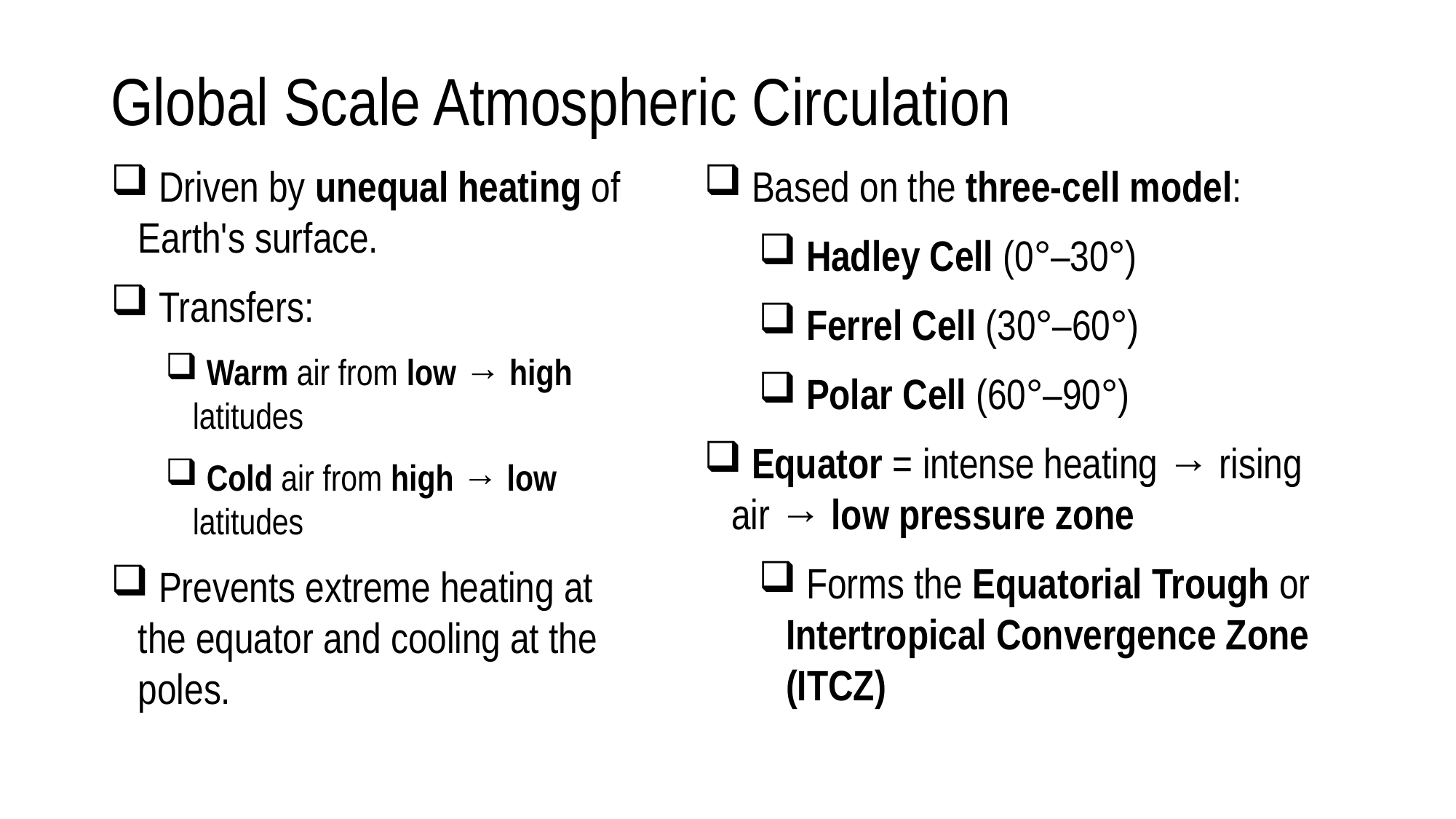

# Global Scale Atmospheric Circulation
 Driven by unequal heating of Earth's surface.
 Transfers:
 Warm air from low → high latitudes
 Cold air from high → low latitudes
 Prevents extreme heating at the equator and cooling at the poles.
 Based on the three-cell model:
 Hadley Cell (0°–30°)
 Ferrel Cell (30°–60°)
 Polar Cell (60°–90°)
 Equator = intense heating → rising air → low pressure zone
 Forms the Equatorial Trough or Intertropical Convergence Zone (ITCZ)